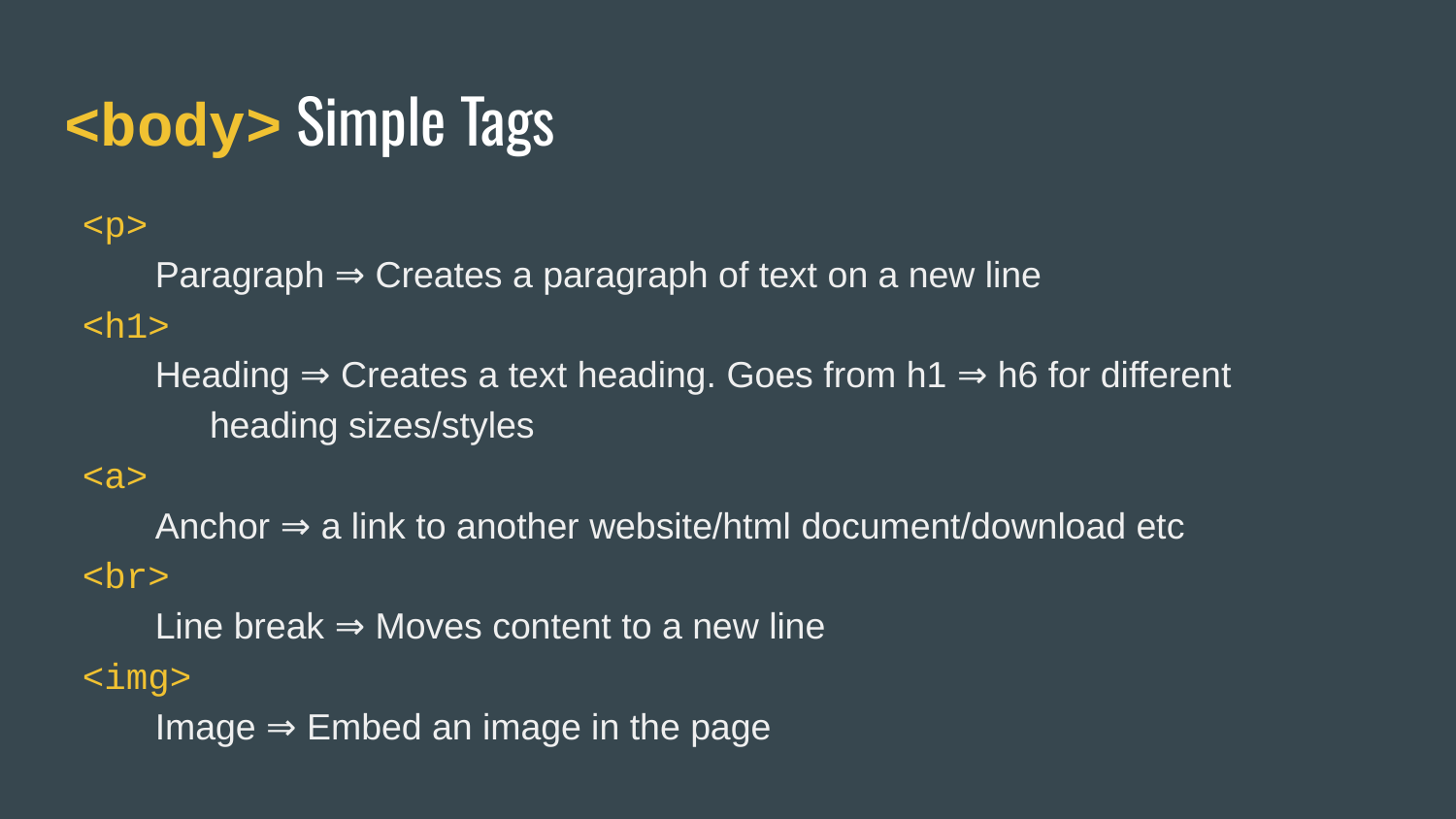

# <body> Simple Tags
<p>
Paragraph ⇒ Creates a paragraph of text on a new line
<h1>
Heading ⇒ Creates a text heading. Goes from h1 ⇒ h6 for different heading sizes/styles
<a>
Anchor ⇒ a link to another website/html document/download etc
<br>
Line break ⇒ Moves content to a new line
<img>
Image ⇒ Embed an image in the page